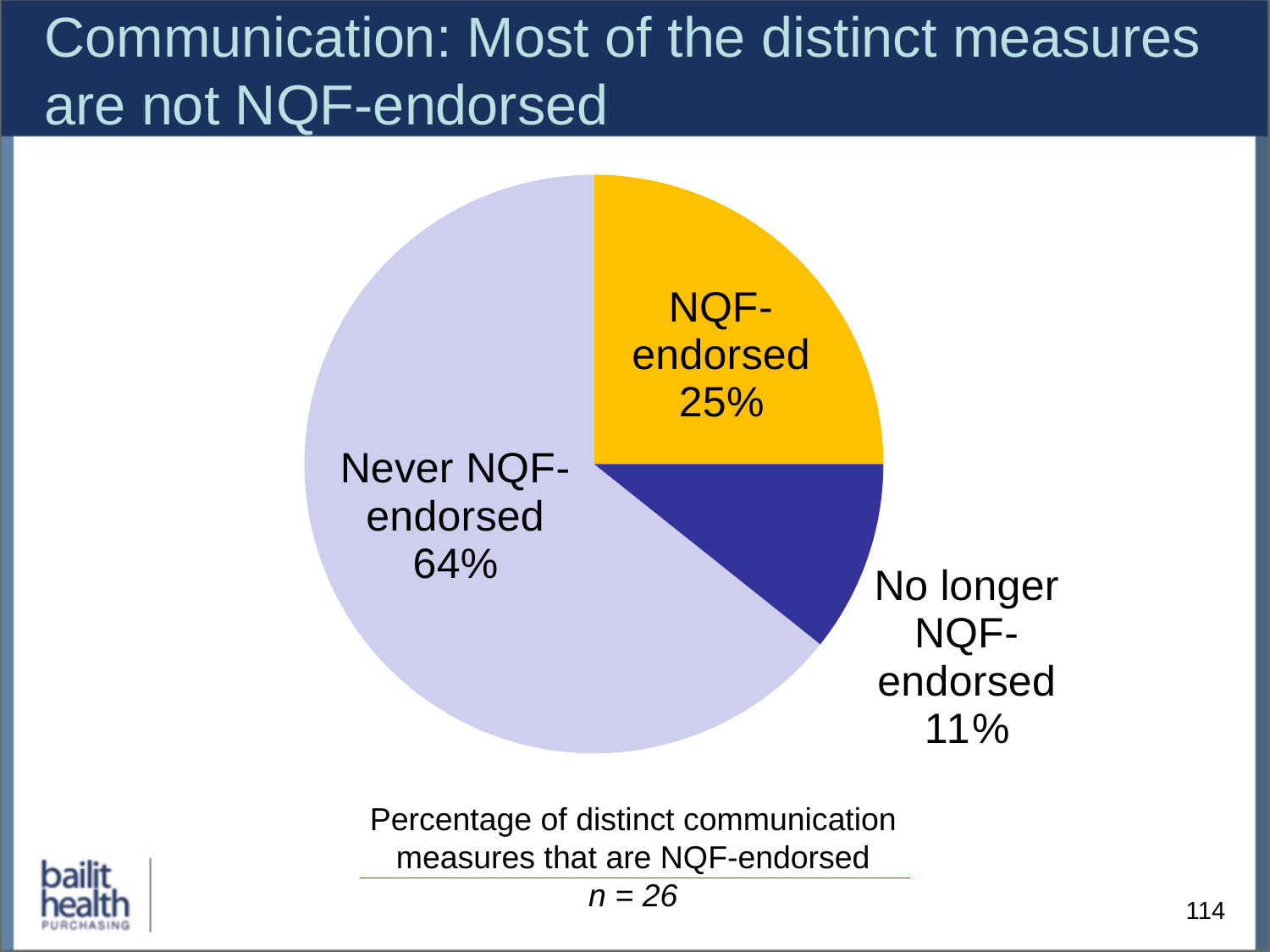

# Communication: Most of the distinct measures are not NQF-endorsed

### Chart

| Category | Column1 |
|---|---|
| NQF endorsed | 7.0 |
| No longer NQF endorsed | 3.0 |
| Never NQF endorsed | 18.0 |
Percentage of distinct communication measures that are NQF-endorsed
n = 26
114